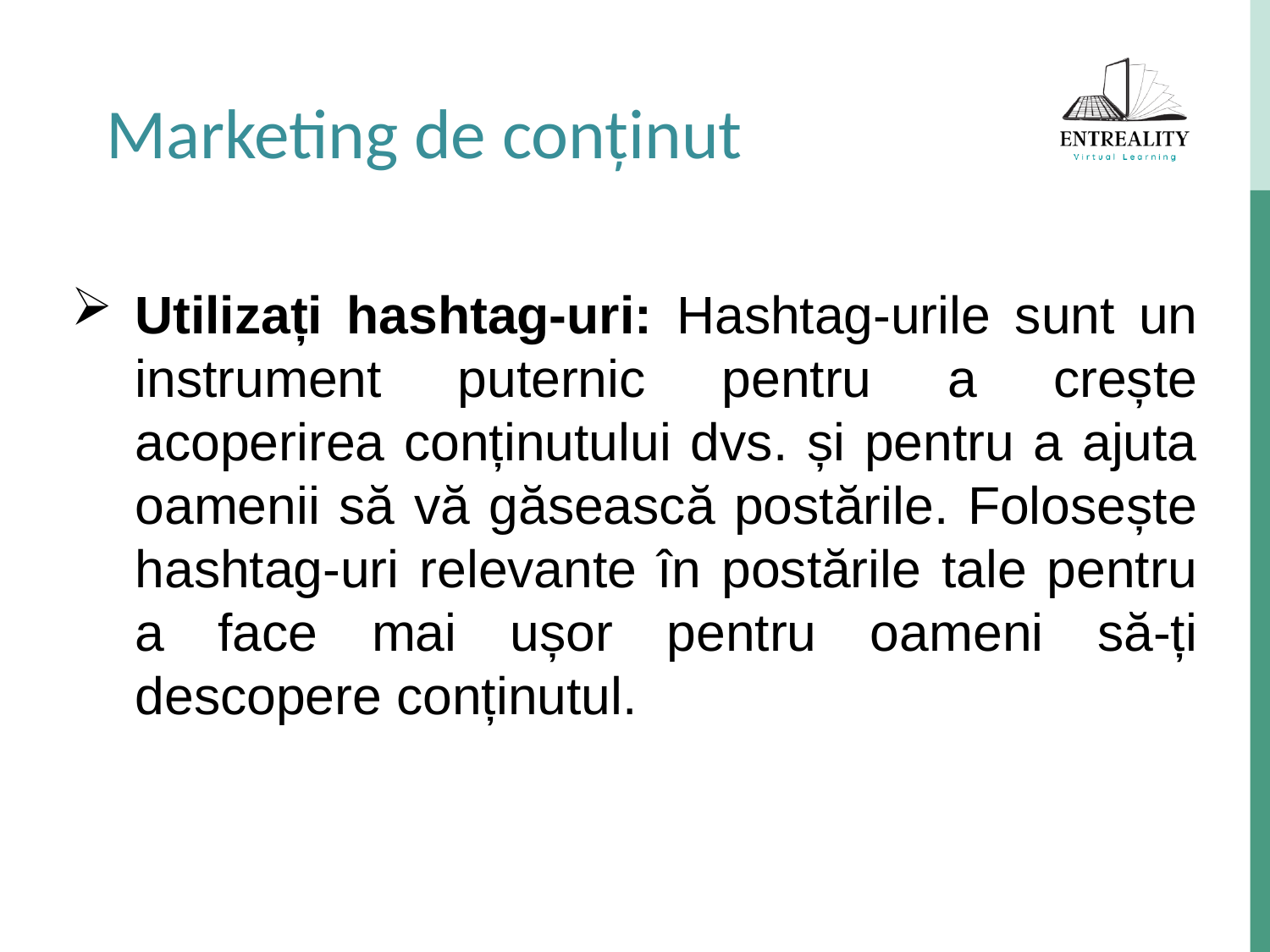

Marketing de conținut

Utilizați hashtag-uri: Hashtag-urile sunt un instrument puternic pentru a crește acoperirea conținutului dvs. și pentru a ajuta oamenii să vă găsească postările. Folosește hashtag-uri relevante în postările tale pentru a face mai ușor pentru oameni să-ți descopere conținutul.